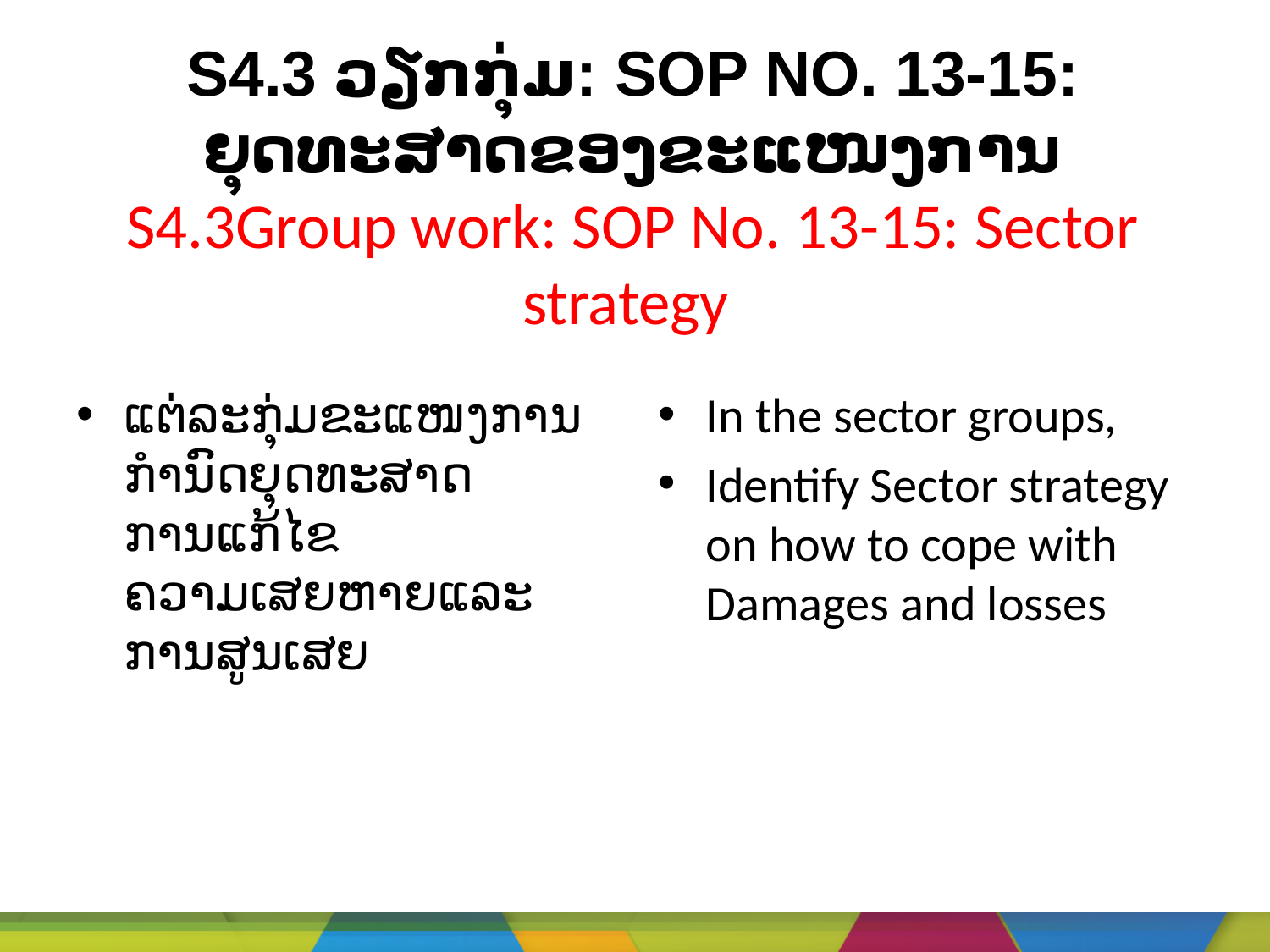

# S4.3 ວຽກກຸ່ມ: SOP NO. 13-15: ຍຸດທະສາດຂອງຂະແໜງການ S4.3Group work: SOP No. 13-15: Sector strategy
ແຕ່ລະກຸ່ມຂະແໜງການກໍານົດຍຸດທະສາດການແກ້ໄຂຄວາມເສຍຫາຍແລະການສູນເສຍ
In the sector groups,
Identify Sector strategy on how to cope with Damages and losses